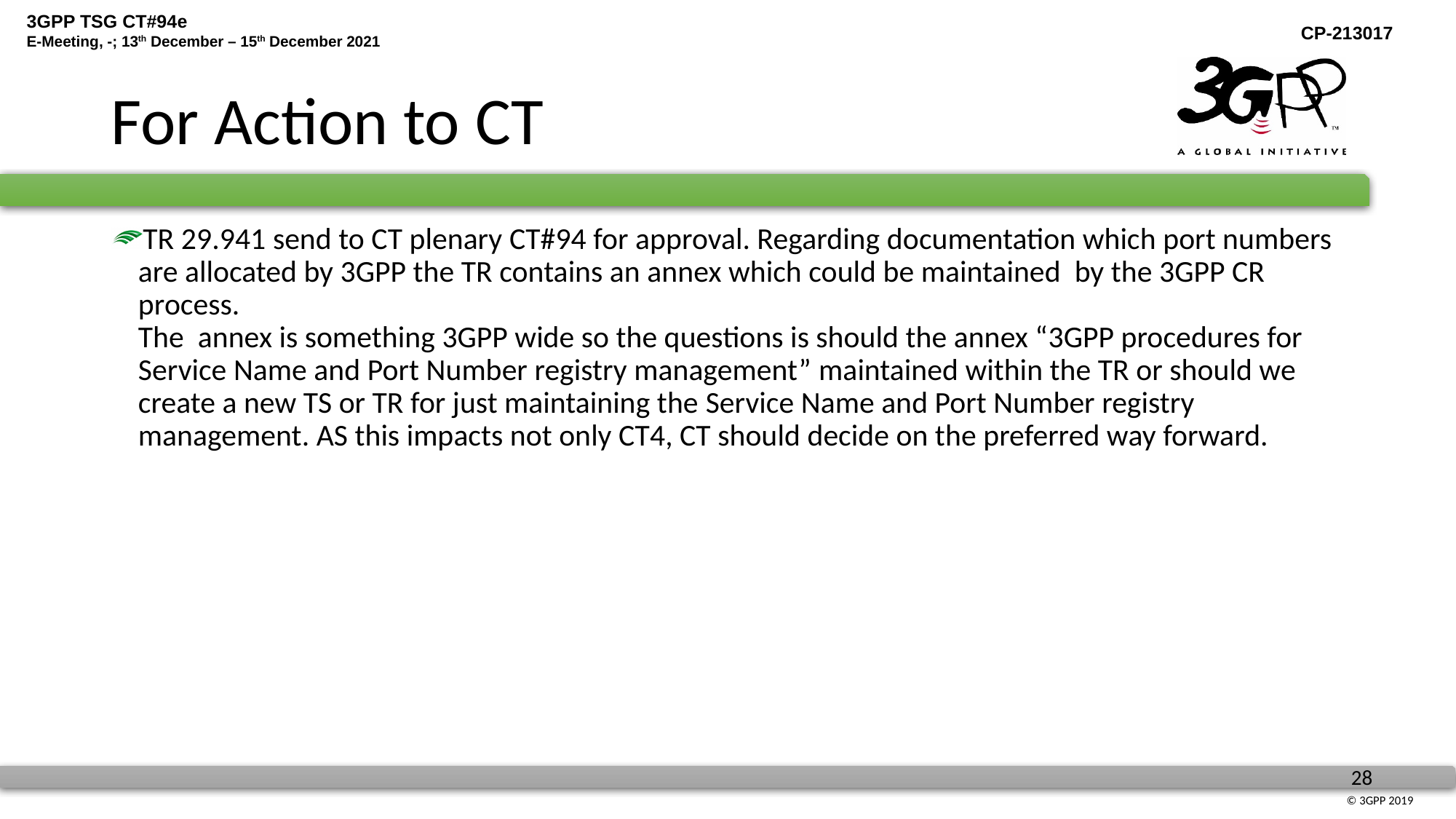

# For Action to CT
TR 29.941 send to CT plenary CT#94 for approval. Regarding documentation which port numbers are allocated by 3GPP the TR contains an annex which could be maintained  by the 3GPP CR process.
The  annex is something 3GPP wide so the questions is should the annex “3GPP procedures for Service Name and Port Number registry management” maintained within the TR or should we create a new TS or TR for just maintaining the Service Name and Port Number registry management. AS this impacts not only CT4, CT should decide on the preferred way forward.